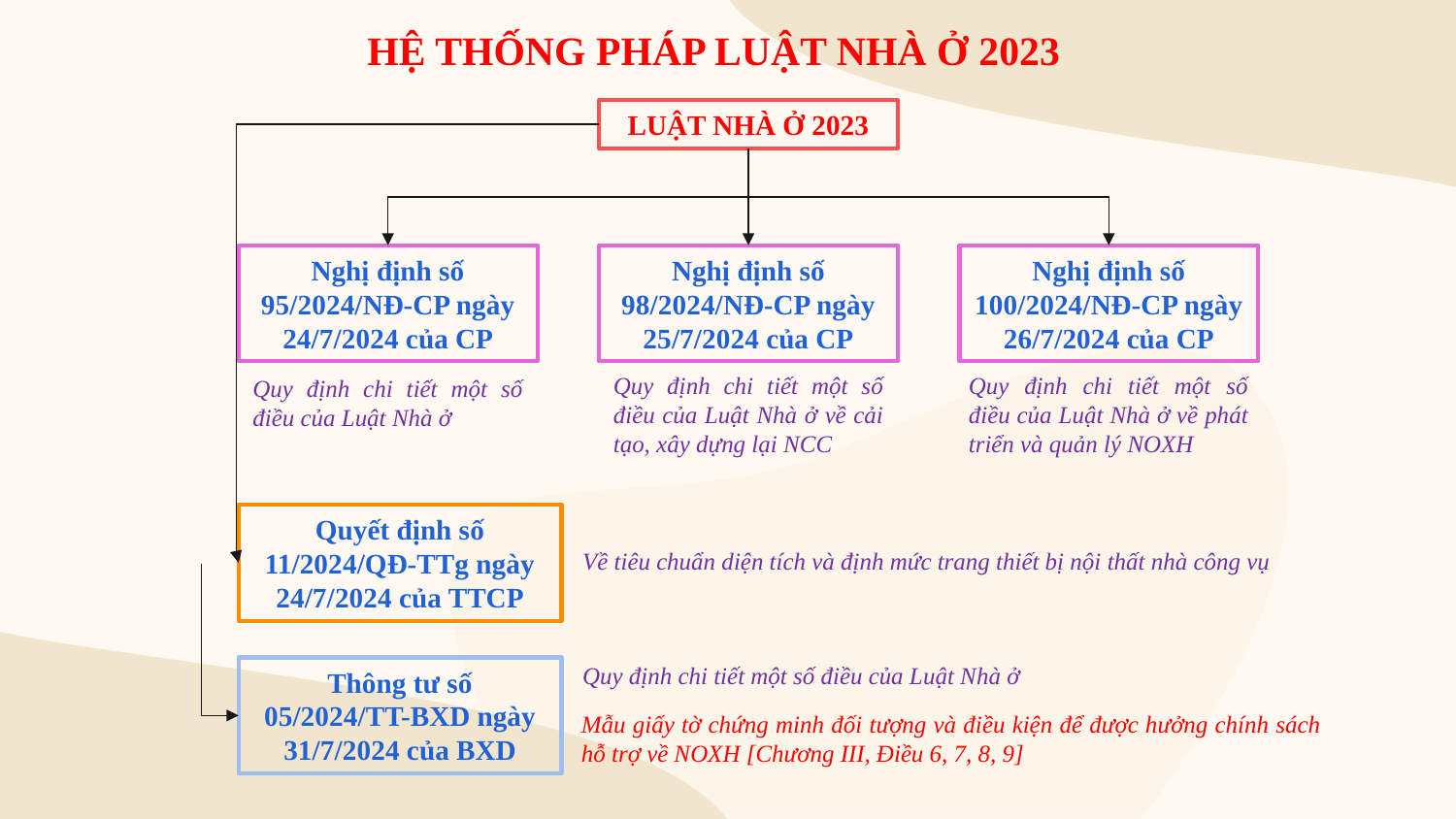

HỆ THỐNG PHÁP LUẬT NHÀ Ở 2023
LUẬT NHÀ Ở 2023
Nghị định số 95/2024/NĐ-CP ngày 24/7/2024 của CP
Nghị định số 98/2024/NĐ-CP ngày 25/7/2024 của CP
Nghị định số 100/2024/NĐ-CP ngày 26/7/2024 của CP
Quy định chi tiết một số điều của Luật Nhà ở về phát triển và quản lý NOXH
Quy định chi tiết một số điều của Luật Nhà ở về cải tạo, xây dựng lại NCC
Quy định chi tiết một số điều của Luật Nhà ở
Quyết định số 11/2024/QĐ-TTg ngày 24/7/2024 của TTCP
Về tiêu chuẩn diện tích và định mức trang thiết bị nội thất nhà công vụ
Quy định chi tiết một số điều của Luật Nhà ở
Thông tư số 05/2024/TT-BXD ngày 31/7/2024 của BXD
Mẫu giấy tờ chứng minh đối tượng và điều kiện để được hưởng chính sách hỗ trợ về NOXH [Chương III, Điều 6, 7, 8, 9]